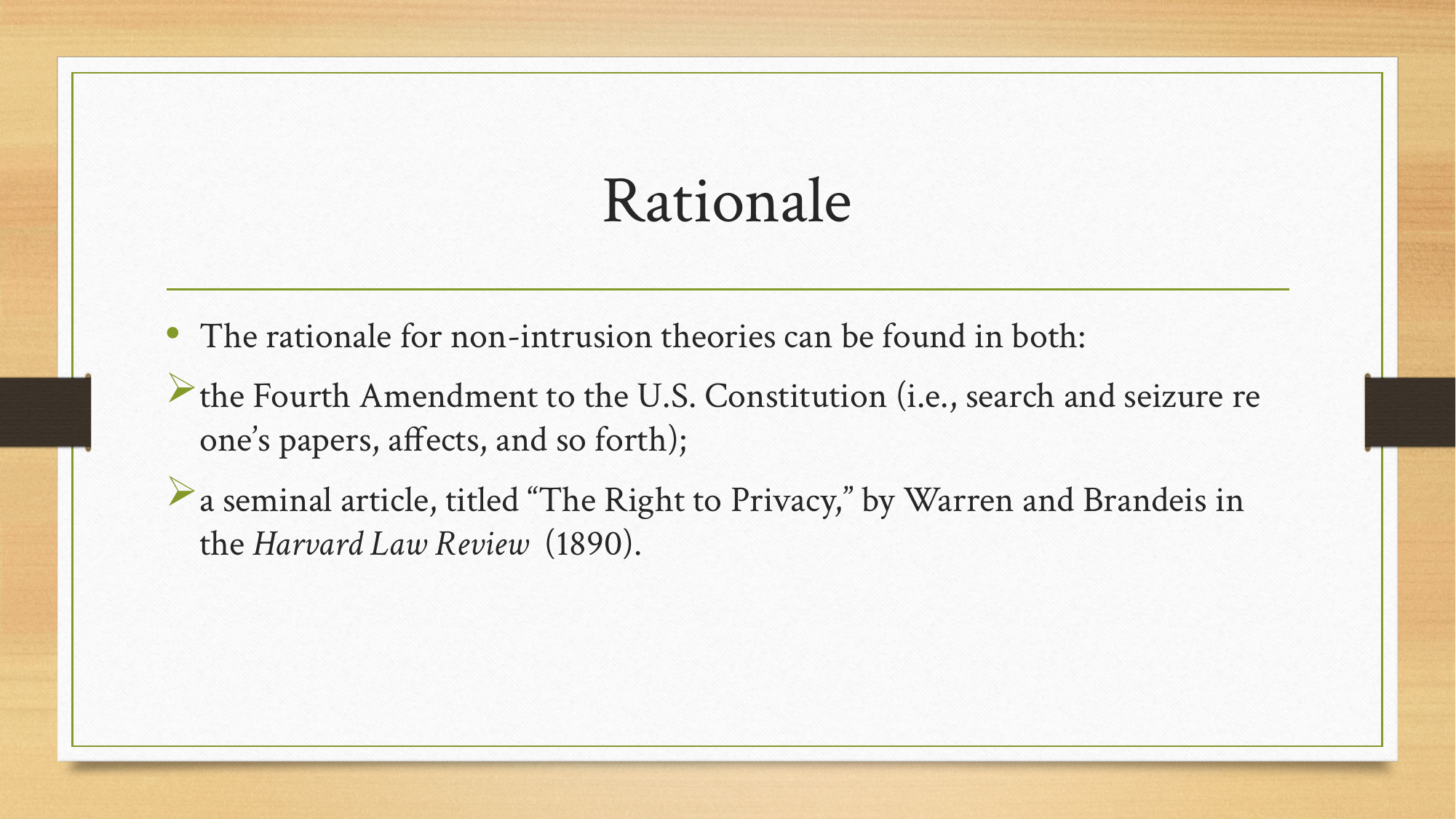

# Rationale
The rationale for non-intrusion theories can be found in both:
the Fourth Amendment to the U.S. Constitution (i.e., search and seizure re one’s papers, affects, and so forth);
a seminal article, titled “The Right to Privacy,” by Warren and Brandeis in the Harvard Law Review  (1890).